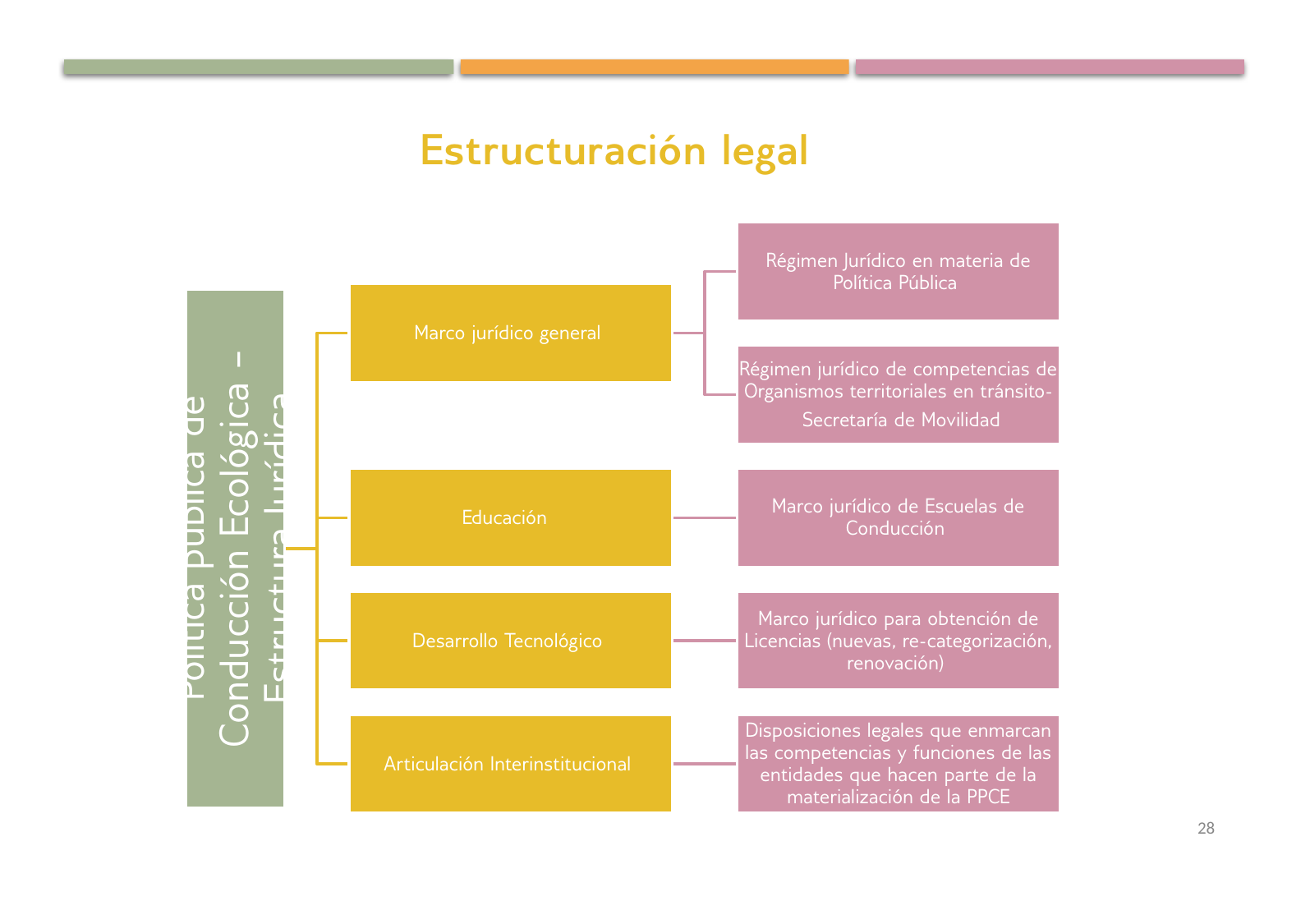

Estructuración legal

Política pública de Conducción Ecológica – Estructura Jurídica
Marco jurídico general
Régimen Jurídico en materia de Política Pública
Régimen jurídico de competencias de Organismos territoriales en tránsito-
 Secretaría de Movilidad
Educación
Marco jurídico de Escuelas de Conducción
Desarrollo Tecnológico
Marco jurídico para obtención de Licencias (nuevas, re-categorización, renovación)
Articulación Interinstitucional
Disposiciones legales que enmarcan las competencias y funciones de las entidades que hacen parte de la materialización de la PPCE
28